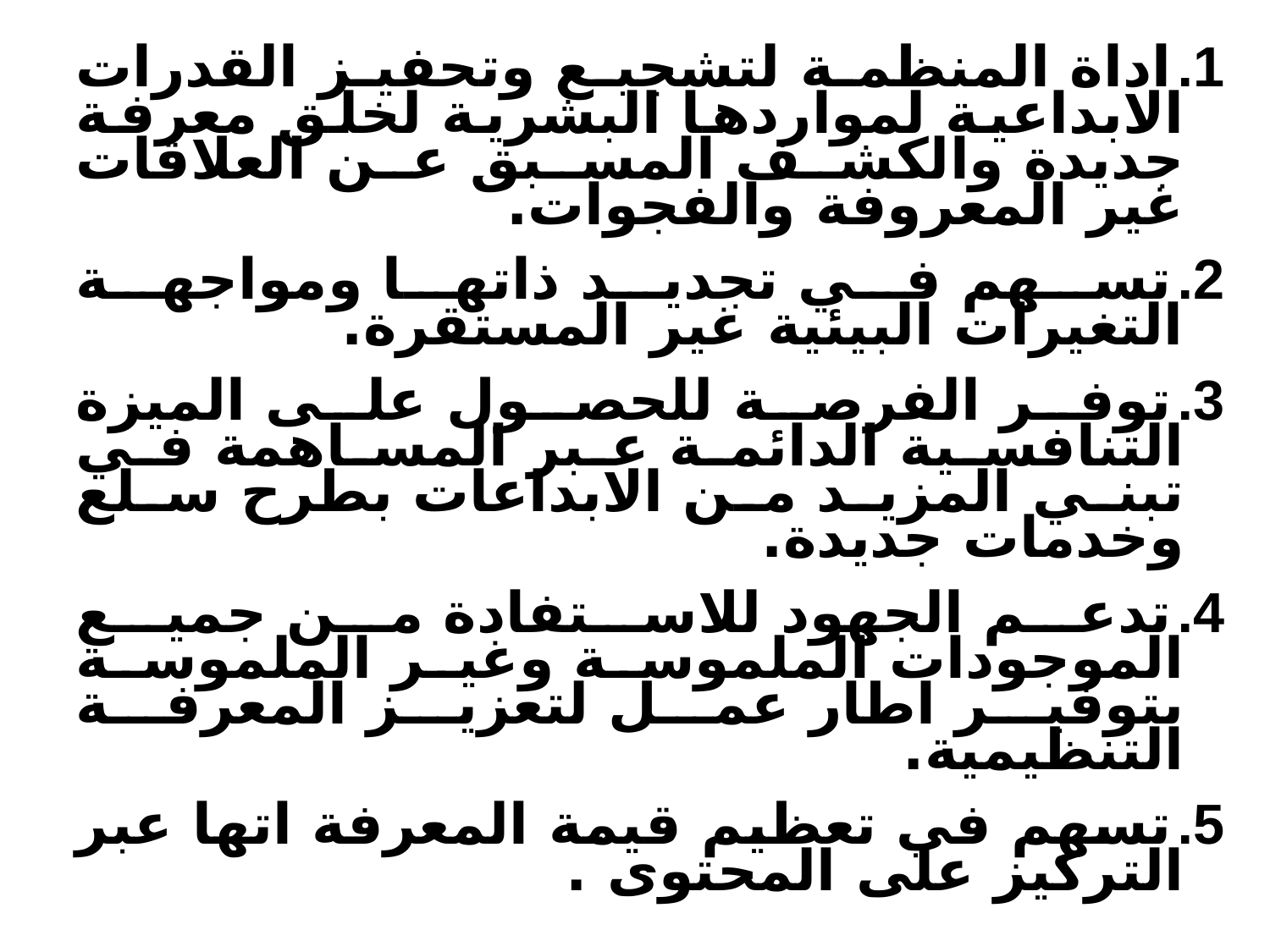

اداة المنظمة لتشجيع وتحفيز القدرات الابداعية لمواردها البشرية لخلق معرفة جديدة والكشف المسبق عن العلاقات غير المعروفة والفجوات.
تسهم في تجديد ذاتها ومواجهة التغيرات البيئية غير المستقرة.
توفر الفرصة للحصول على الميزة التنافسية الدائمة عبر المساهمة في تبني المزيد من الابداعات بطرح سلع وخدمات جديدة.
تدعم الجهود للاستفادة من جميع الموجودات الملموسة وغير الملموسة بتوفير اطار عمل لتعزيز المعرفة التنظيمية.
تسهم في تعظيم قيمة المعرفة اتها عبر التركيز على المحتوى .